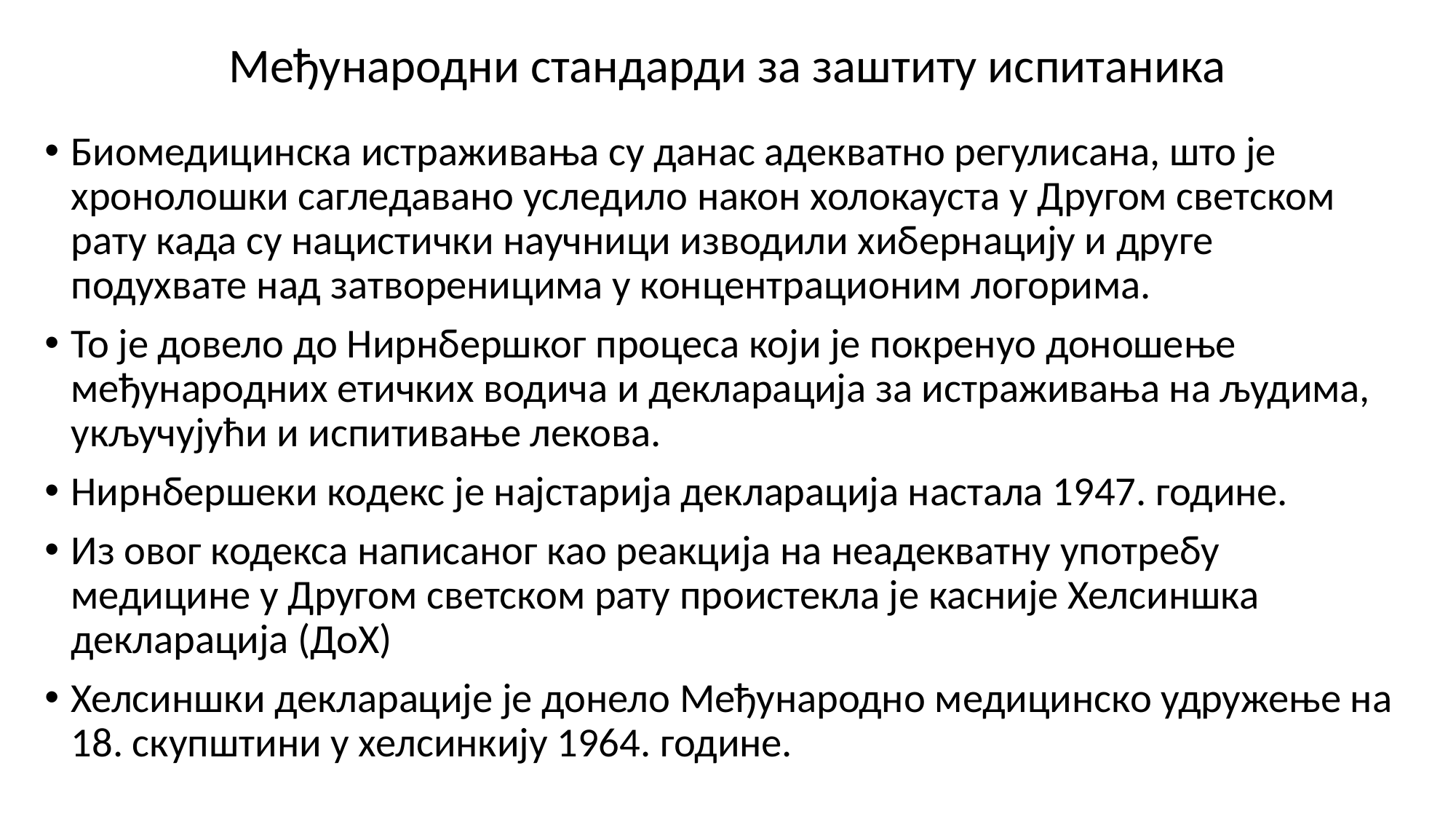

# Међународни стандарди за заштиту испитаника
Биомедицинска истраживања су данас адекватно регулисана, што је хронолошки сагледавано уследило након холокауста у Другом светском рату када су нацистички научници изводили хибернацију и друге подухвате над затвореницима у концентрационим логорима.
То је довело до Нирнбершког процеса који је покренуо доношење међународних етичких водича и декларација за истраживања на људима, укључујући и испитивање лекова.
Нирнбершеки кодекс је најстарија декларација настала 1947. године.
Из овог кодекса написаног као реакција на неадекватну употребу медицине у Другом светском рату проистекла је касније Хелсиншка декларација (ДоХ)
Хелсиншки декларације је донело Међународно медицинско удружење на 18. скупштини у хелсинкију 1964. године.